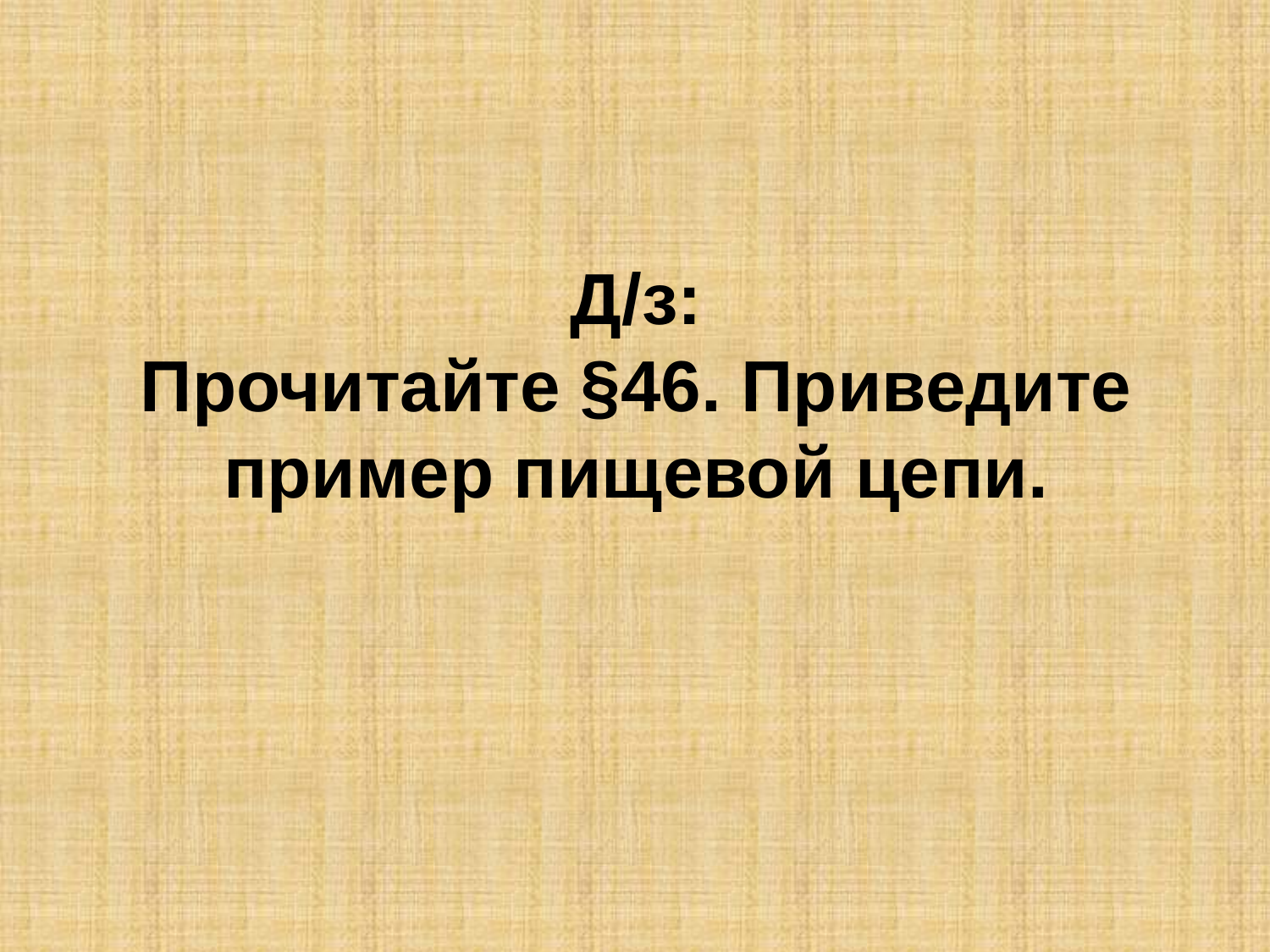

# Д/з: Прочитайте §46. Приведите пример пищевой цепи.